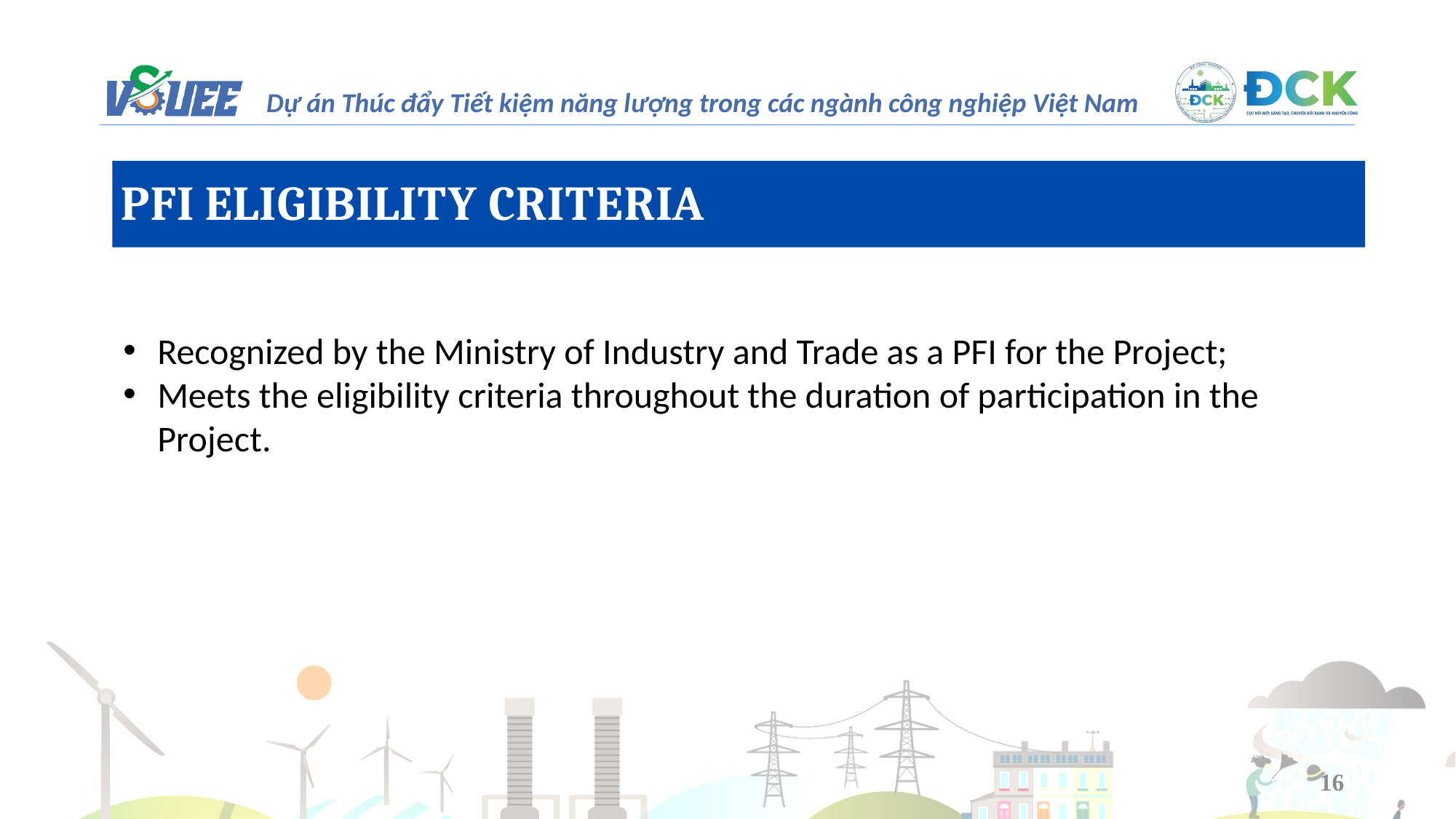

PFI ELIGIBILITY CRITERIA
Recognized by the Ministry of Industry and Trade as a PFI for the Project;
Meets the eligibility criteria throughout the duration of participation in the Project.
16